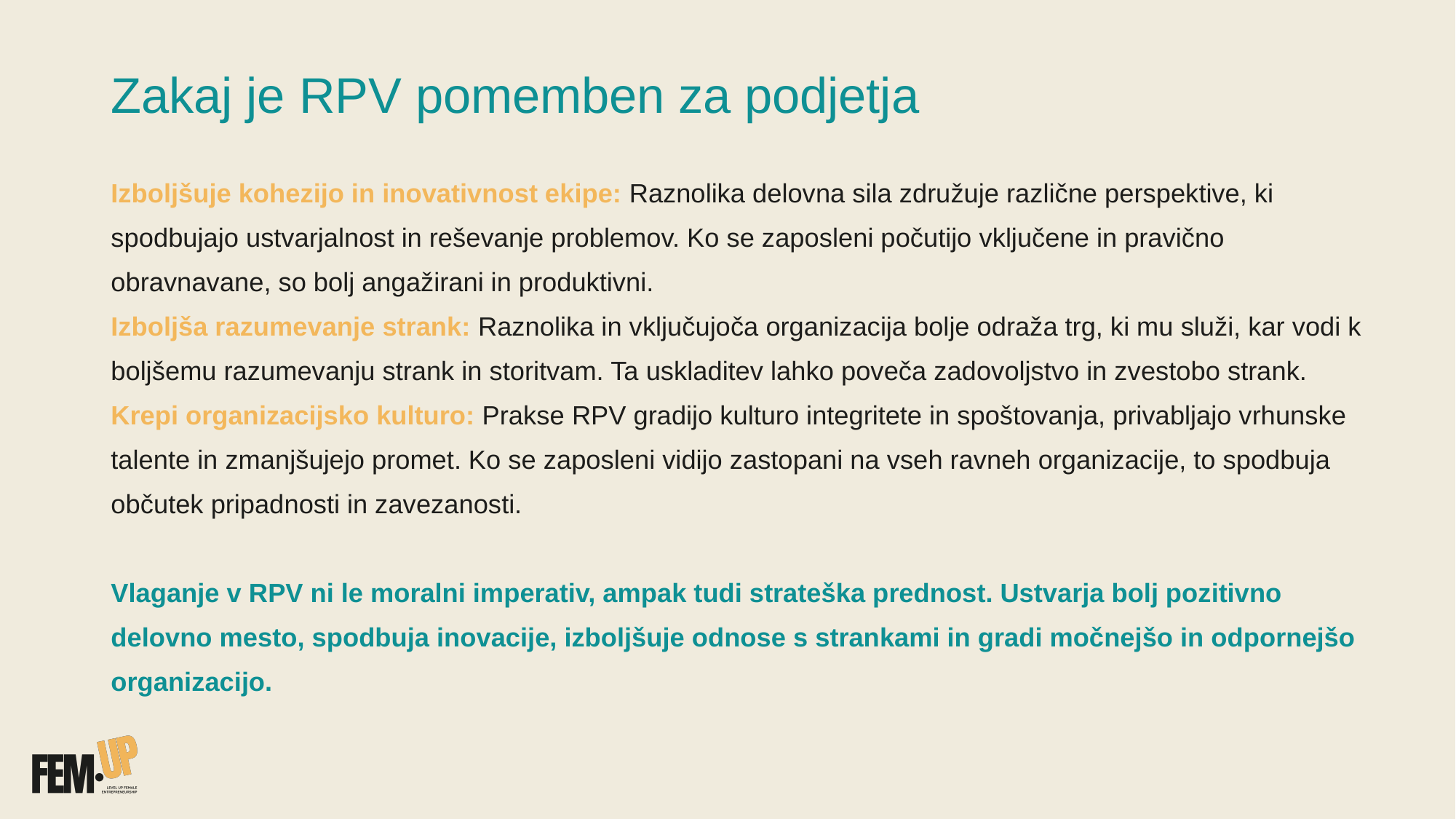

Zakaj je RPV pomemben za podjetja

Izboljšuje kohezijo in inovativnost ekipe: Raznolika delovna sila združuje različne perspektive, ki spodbujajo ustvarjalnost in reševanje problemov. Ko se zaposleni počutijo vključene in pravično obravnavane, so bolj angažirani in produktivni.
Izboljša razumevanje strank: Raznolika in vključujoča organizacija bolje odraža trg, ki mu služi, kar vodi k boljšemu razumevanju strank in storitvam. Ta uskladitev lahko poveča zadovoljstvo in zvestobo strank.
Krepi organizacijsko kulturo: Prakse RPV gradijo kulturo integritete in spoštovanja, privabljajo vrhunske talente in zmanjšujejo promet. Ko se zaposleni vidijo zastopani na vseh ravneh organizacije, to spodbuja občutek pripadnosti in zavezanosti.

Vlaganje v RPV ni le moralni imperativ, ampak tudi strateška prednost. Ustvarja bolj pozitivno delovno mesto, spodbuja inovacije, izboljšuje odnose s strankami in gradi močnejšo in odpornejšo organizacijo.